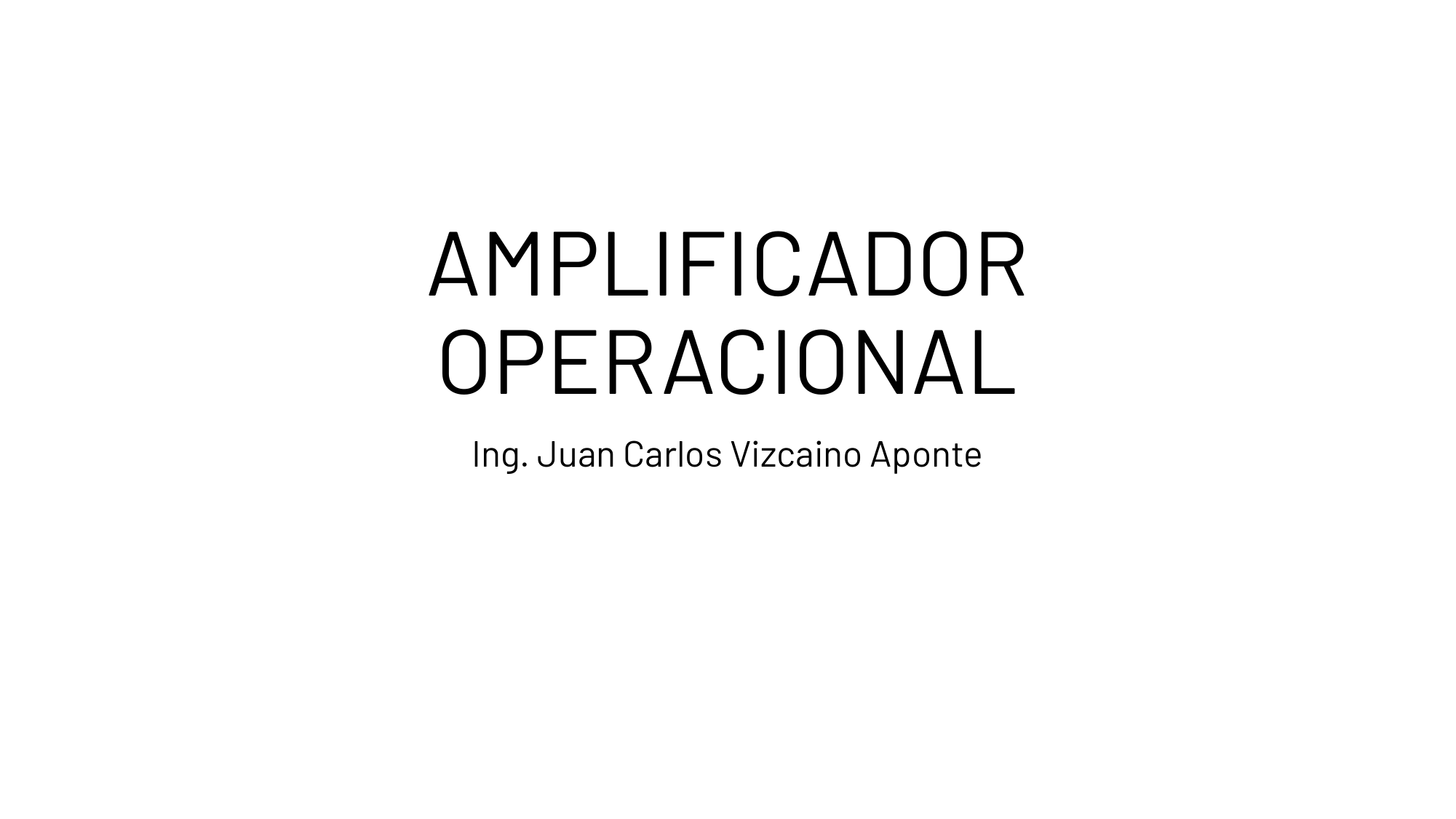

# AMPLIFICADOR OPERACIONAL
Ing. Juan Carlos Vizcaino Aponte